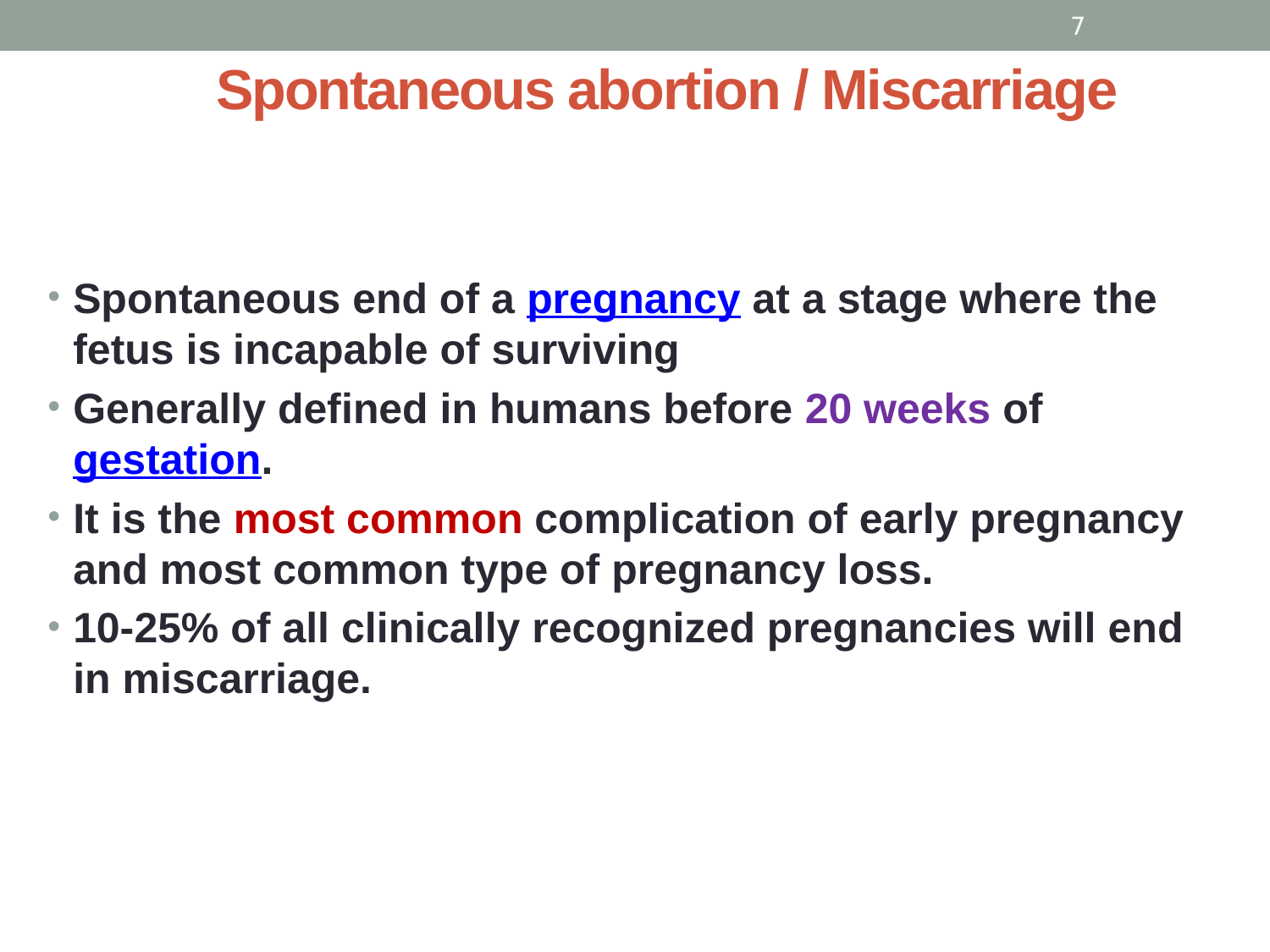

7
# Spontaneous abortion / Miscarriage

Spontaneous end of a pregnancy at a stage where the fetus is incapable of surviving
Generally defined in humans before 20 weeks of gestation.
It is the most common complication of early pregnancy and most common type of pregnancy loss.
10-25% of all clinically recognized pregnancies will end in miscarriage.